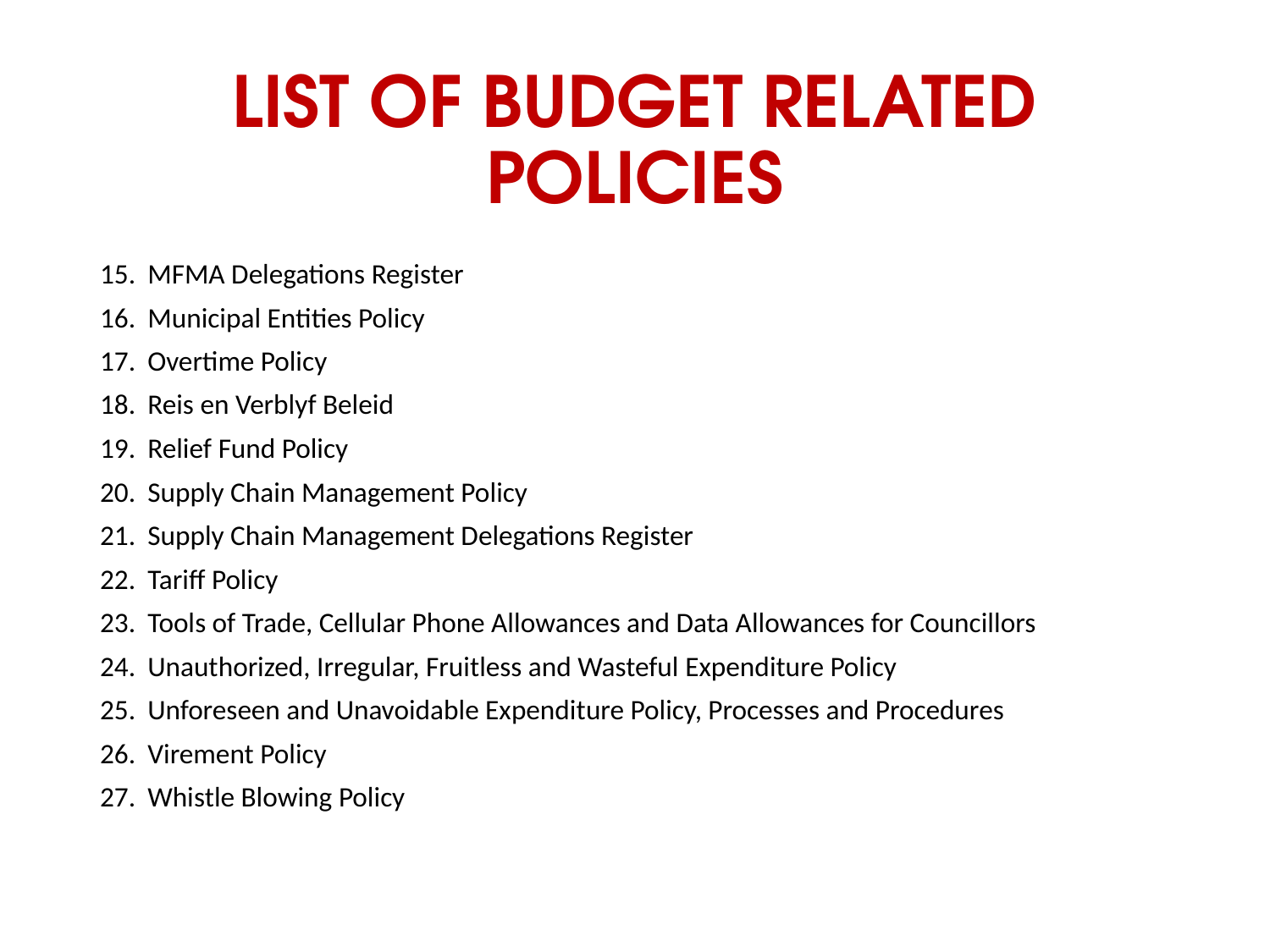

# LIST OF BUDGET RELATED POLICIES
MFMA Delegations Register
Municipal Entities Policy
Overtime Policy
Reis en Verblyf Beleid
Relief Fund Policy
Supply Chain Management Policy
Supply Chain Management Delegations Register
Tariff Policy
Tools of Trade, Cellular Phone Allowances and Data Allowances for Councillors
Unauthorized, Irregular, Fruitless and Wasteful Expenditure Policy
Unforeseen and Unavoidable Expenditure Policy, Processes and Procedures
Virement Policy
Whistle Blowing Policy